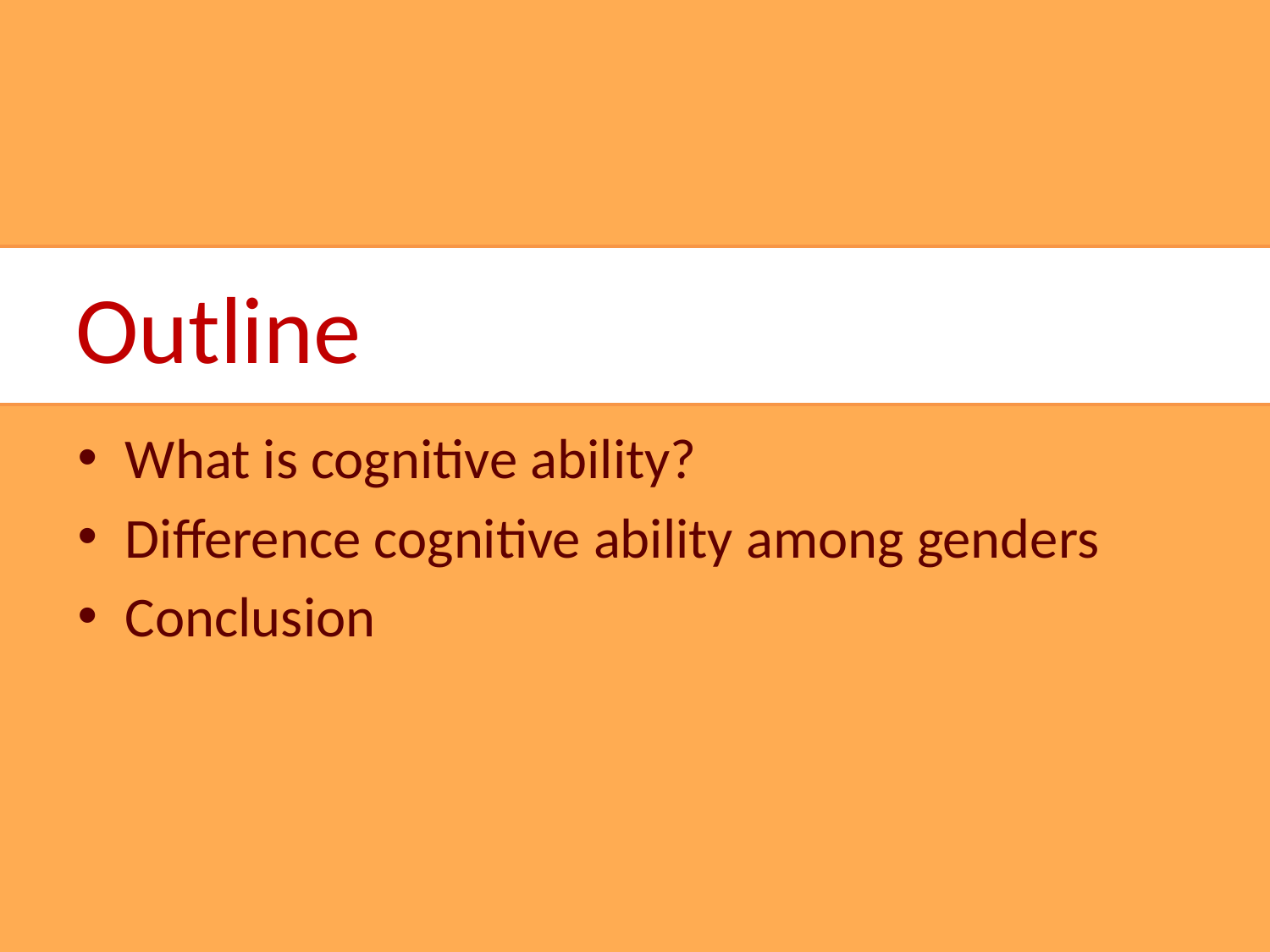

# Outline
What is cognitive ability?
Difference cognitive ability among genders
Conclusion